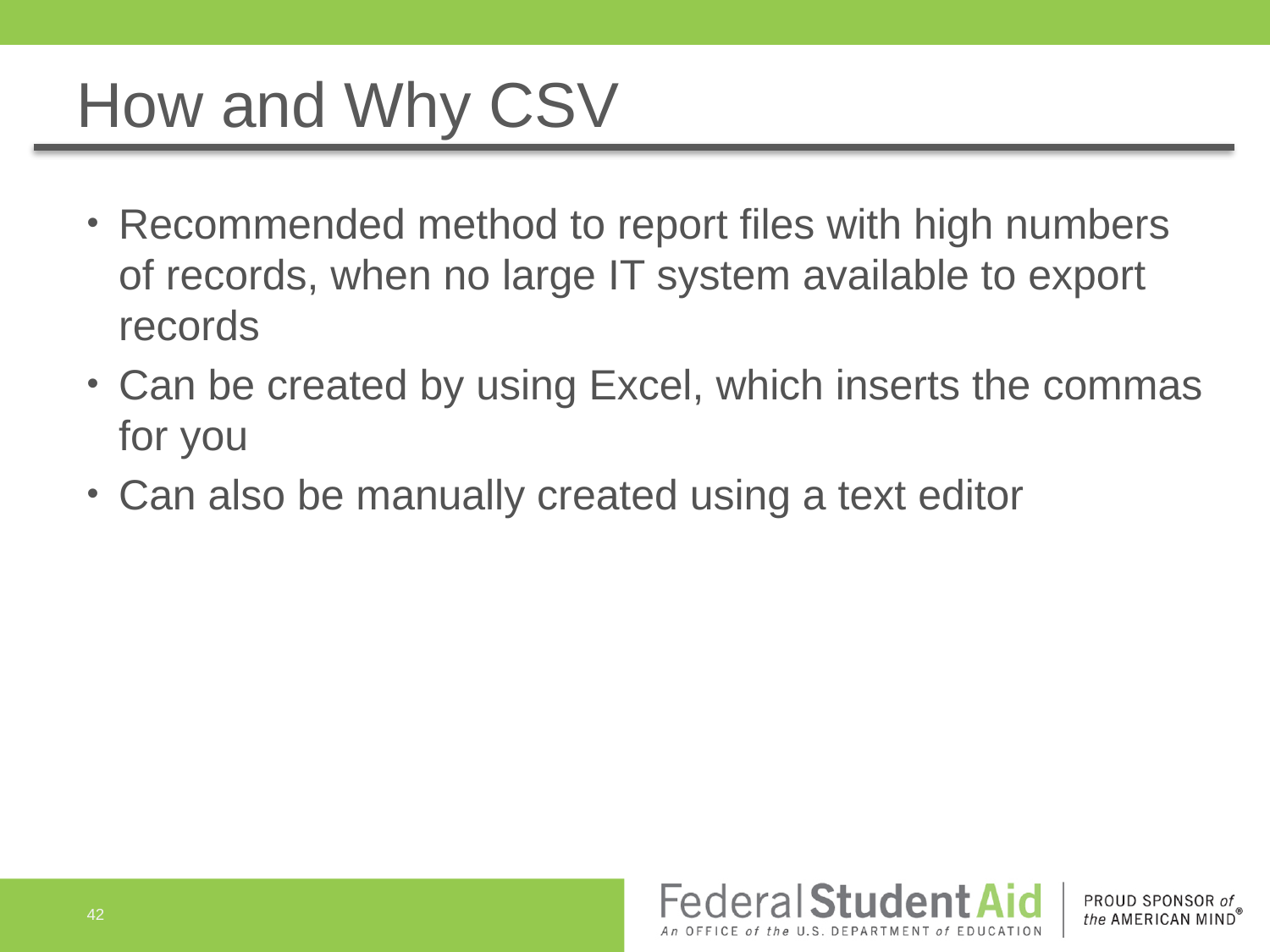

# How and Why CSV
Recommended method to report files with high numbers of records, when no large IT system available to export records
Can be created by using Excel, which inserts the commas for you
Can also be manually created using a text editor

42